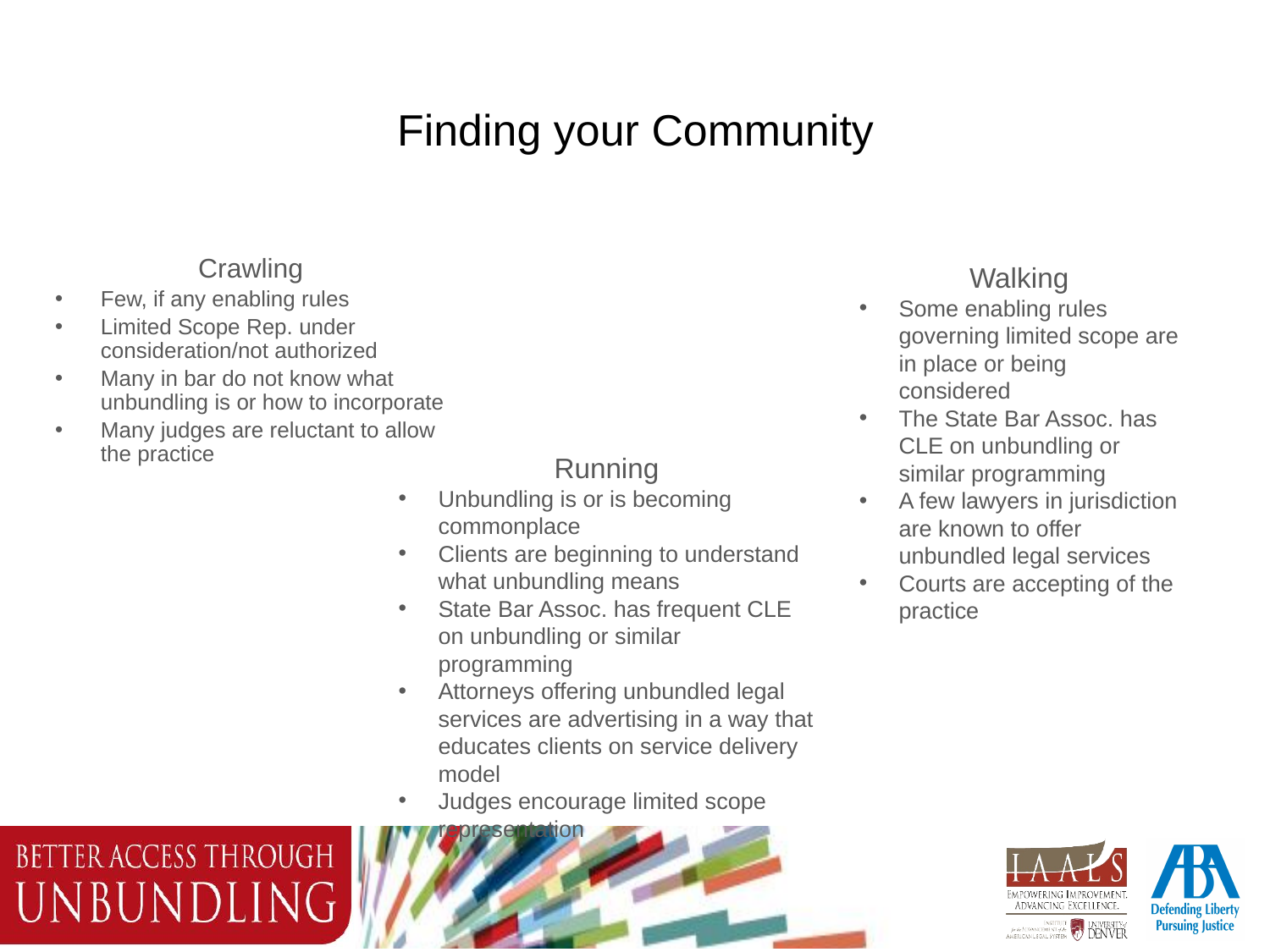

# Finding your Community

Crawling
Few, if any enabling rules
Limited Scope Rep. under consideration/not authorized
Many in bar do not know what unbundling is or how to incorporate
Many judges are reluctant to allow the practice
Walking
Some enabling rules governing limited scope are in place or being considered
The State Bar Assoc. has CLE on unbundling or similar programming
A few lawyers in jurisdiction are known to offer unbundled legal services
Courts are accepting of the practice

Running
Unbundling is or is becoming commonplace
Clients are beginning to understand what unbundling means
State Bar Assoc. has frequent CLE on unbundling or similar programming
Attorneys offering unbundled legal services are advertising in a way that educates clients on service delivery model
Judges encourage limited scope representation